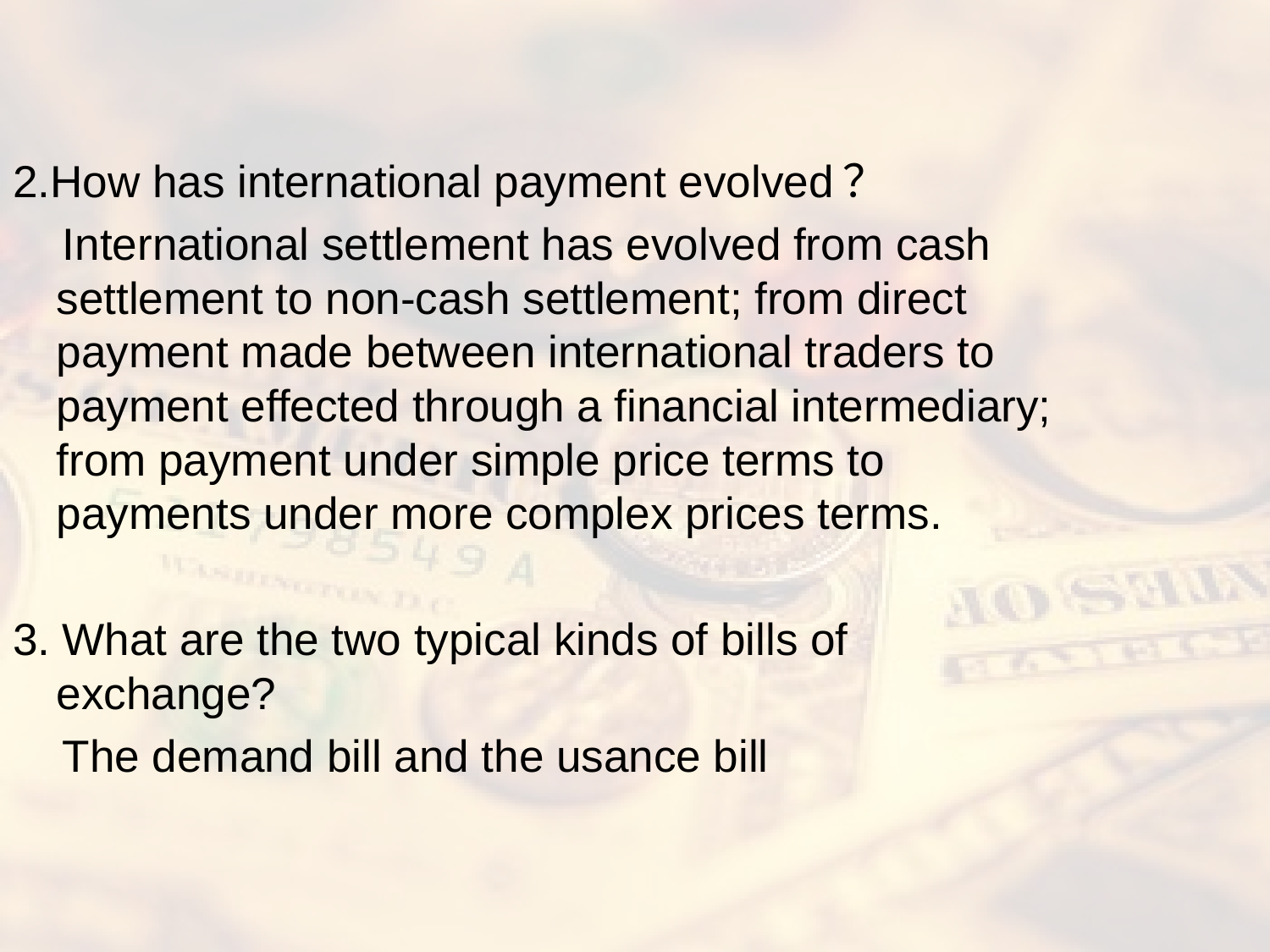

#
2.How has international payment evolved？
    International settlement has evolved from cash settlement to non-cash settlement; from direct payment made between international traders to payment effected through a financial intermediary; from payment under simple price terms to payments under more complex prices terms.

3. What are the two typical kinds of bills of exchange?
    The demand bill and the usance bill